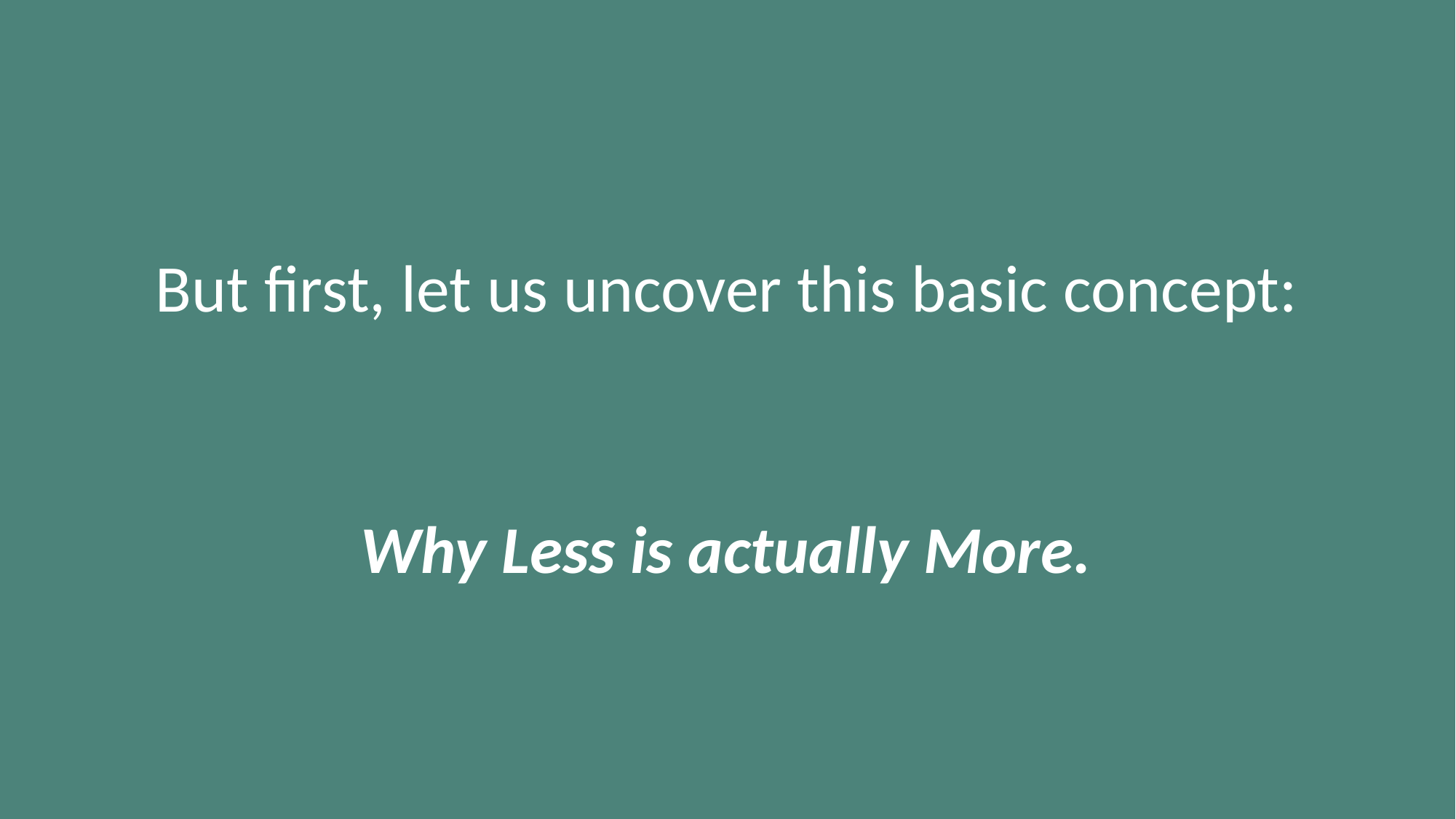

But first, let us uncover this basic concept:

Why Less is actually More.